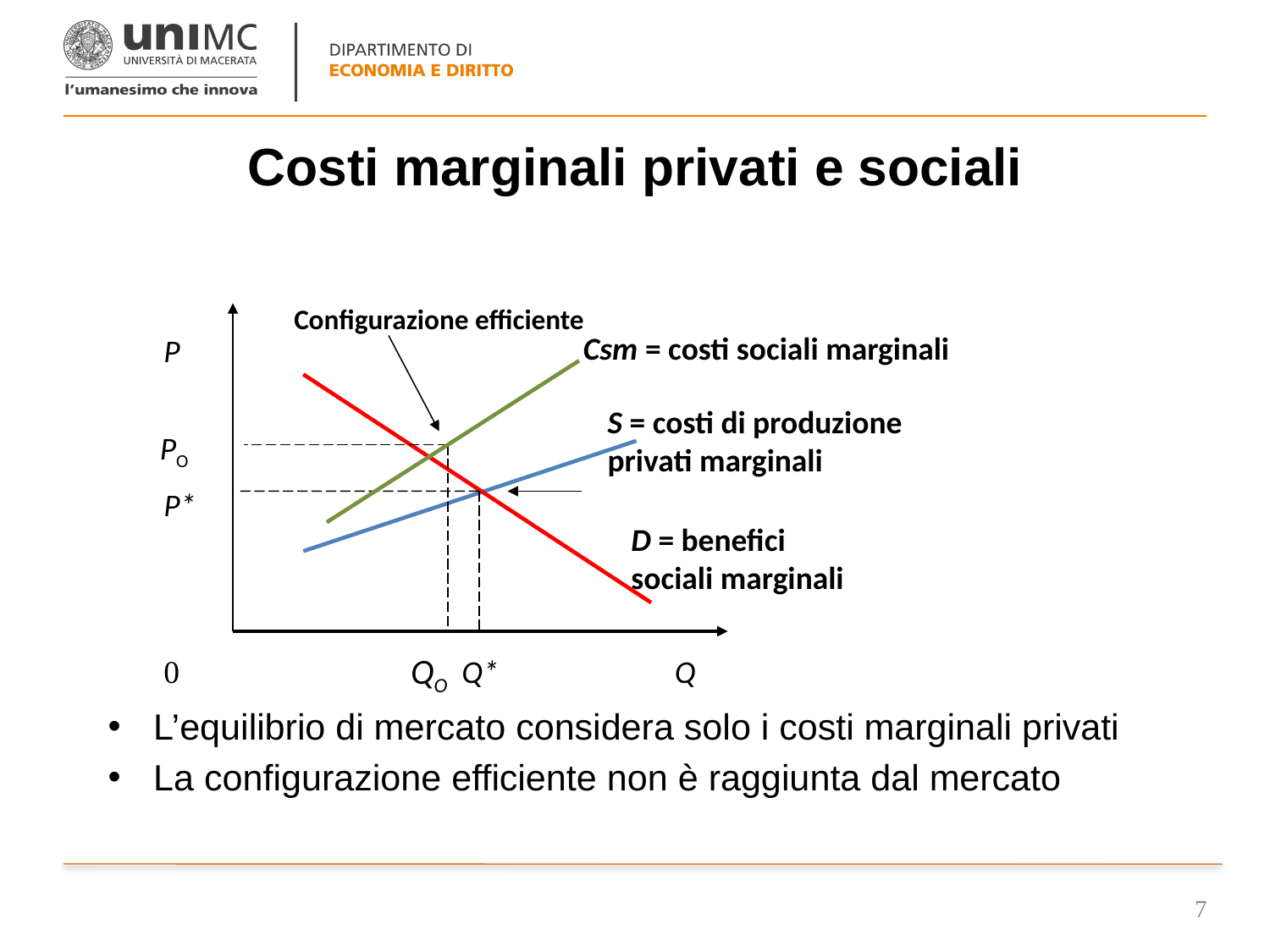

# Costi marginali privati e sociali
Configurazione efficiente
Csm = costi sociali marginali
PO
QO
P
S = costi di produzione privati marginali
P*
D = benefici sociali marginali
0
Q*
Q
L’equilibrio di mercato considera solo i costi marginali privati
La configurazione efficiente non è raggiunta dal mercato
7